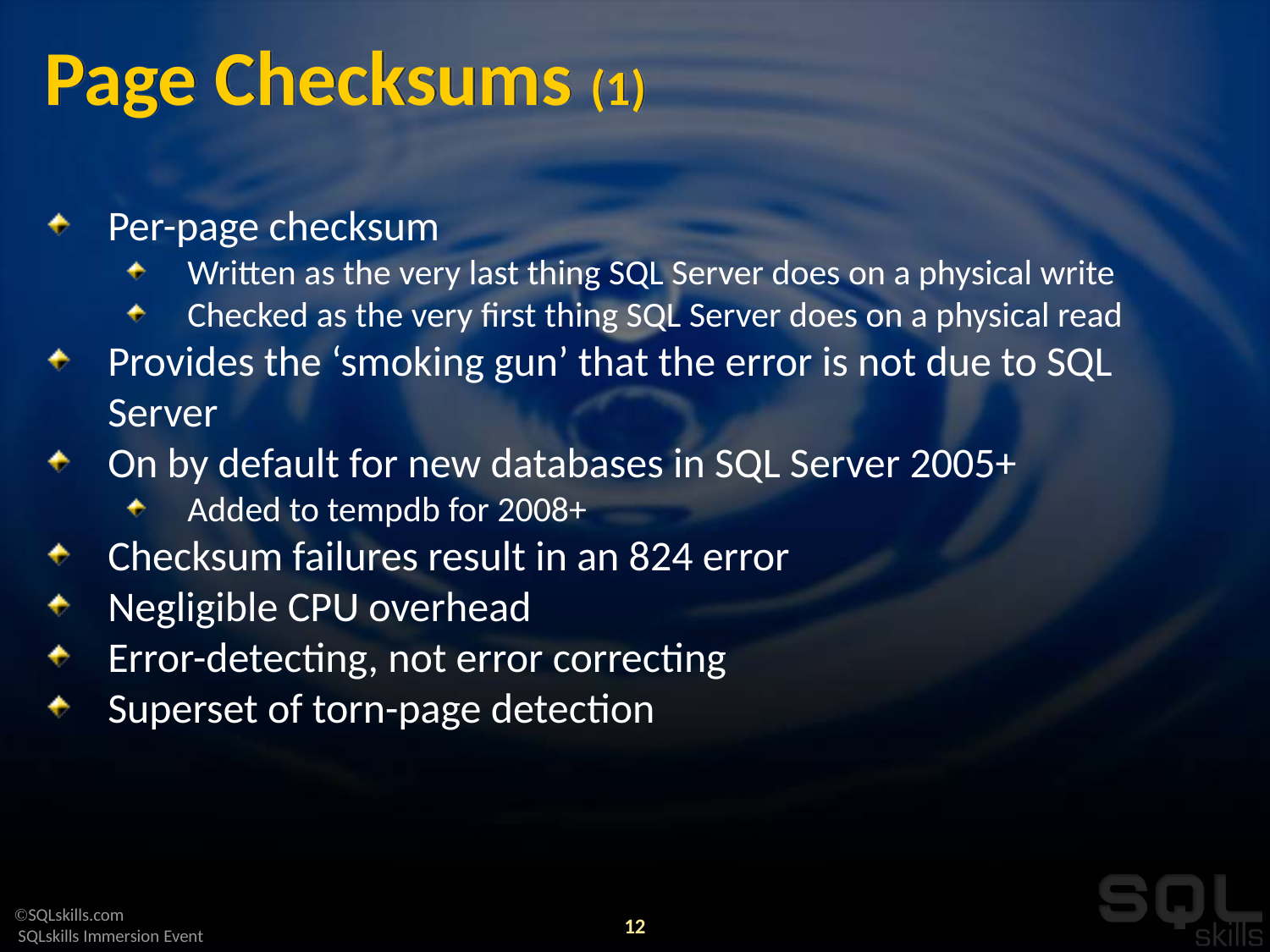

# Page Checksums (1)
Per-page checksum
Written as the very last thing SQL Server does on a physical write
Checked as the very first thing SQL Server does on a physical read
Provides the ‘smoking gun’ that the error is not due to SQL Server
On by default for new databases in SQL Server 2005+
Added to tempdb for 2008+
Checksum failures result in an 824 error
Negligible CPU overhead
Error-detecting, not error correcting
Superset of torn-page detection
12